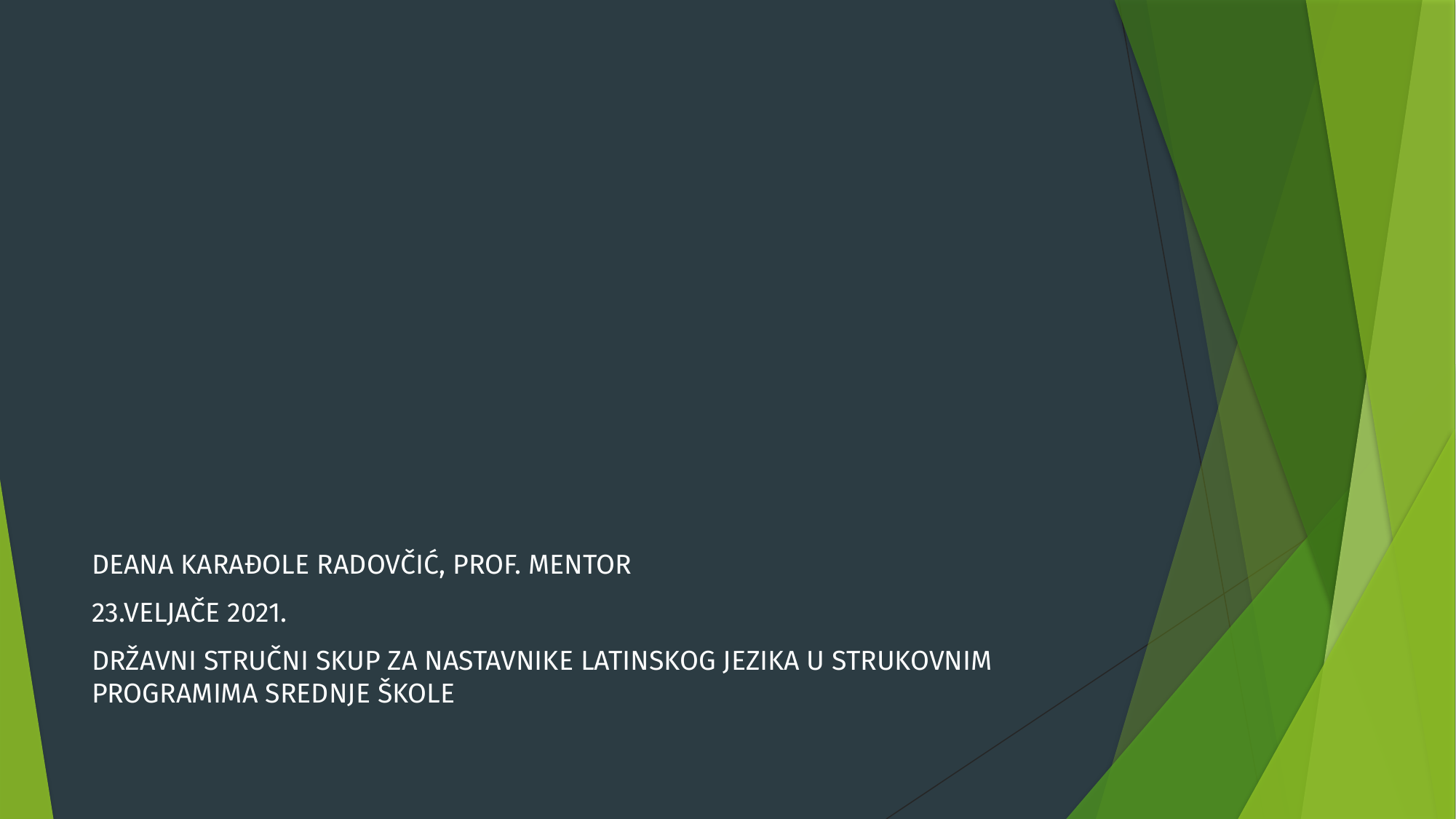

#
DEANA KARAĐOLE RADOVČIĆ, PROF. MENTOR
23.VELJAČE 2021.
DRŽAVNI STRUČNI SKUP ZA NASTAVNIKE LATINSKOG JEZIKA U STRUKOVNIM PROGRAMIMA SREDNJE ŠKOLE